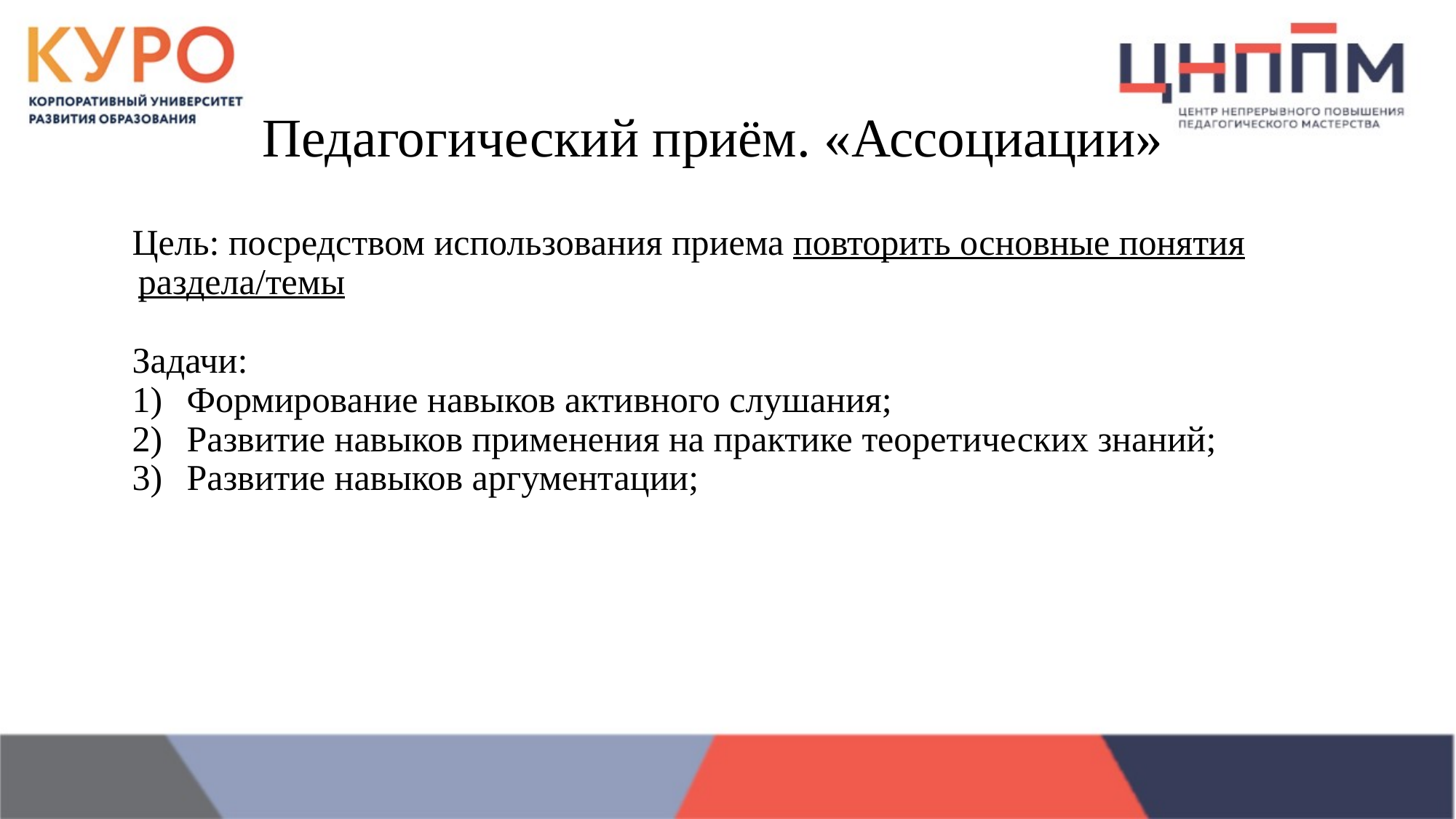

# Педагогический приём. «Ассоциации»
Цель: посредством использования приема повторить основные понятия раздела/темы

Задачи:
Формирование навыков активного слушания;
Развитие навыков применения на практике теоретических знаний;
Развитие навыков аргументации;